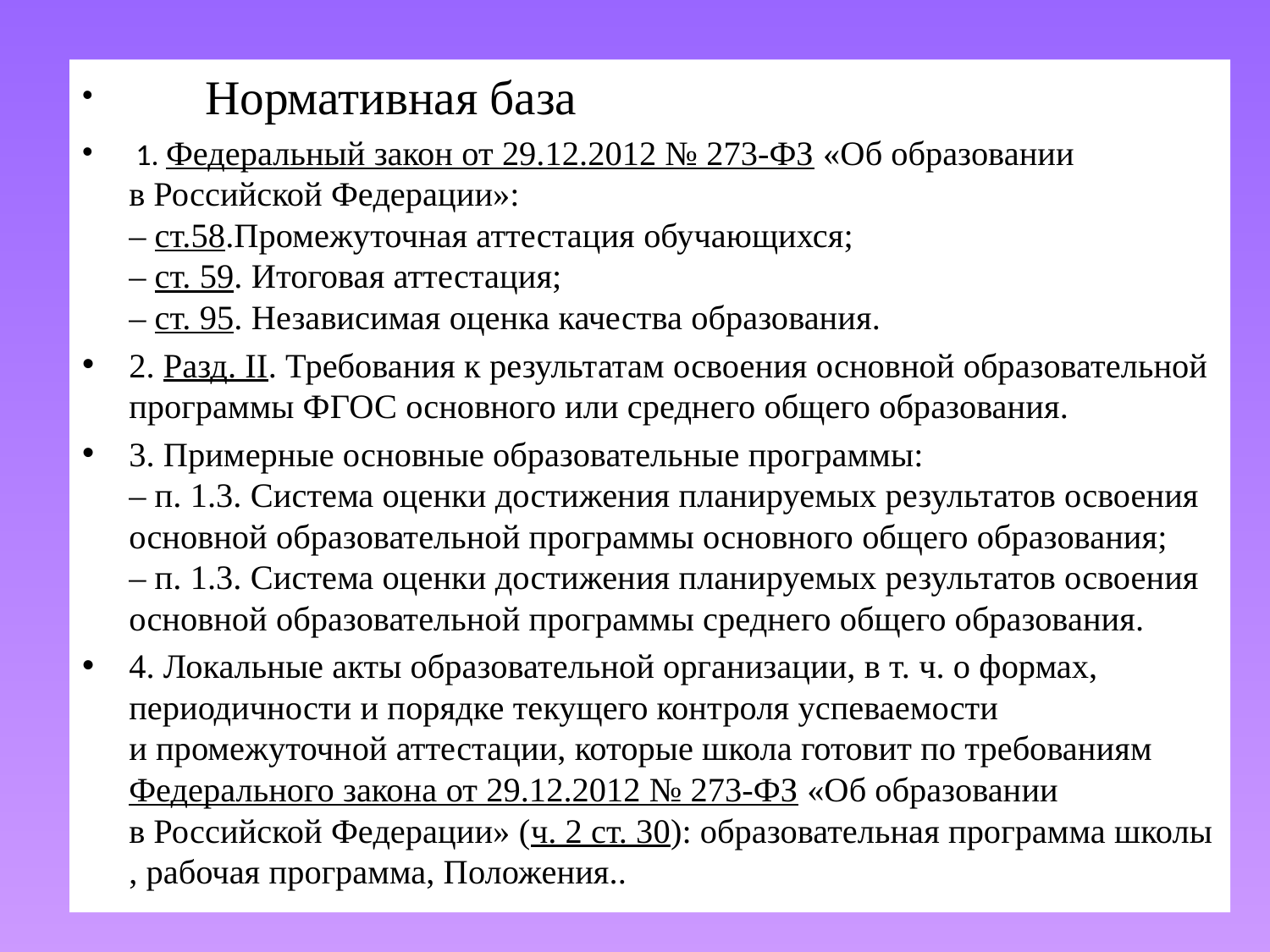

Нормативная база
 1. Федеральный закон от 29.12.2012 № 273-ФЗ «Об образовании в Российской Федерации»:
– ст.58.Промежуточная аттестация обучающихся;
– ст. 59. Итоговая аттестация;
– ст. 95. Независимая оценка качества образования.
2. Разд. II. Требования к результатам освоения основной образовательной программы ФГОС основного или среднего общего образования.
3. Примерные основные образовательные программы:
– п. 1.3. Система оценки достижения планируемых результатов освоения основной образовательной программы основного общего образования;
– п. 1.3. Система оценки достижения планируемых результатов освоения основной образовательной программы среднего общего образования.
4. Локальные акты образовательной организации, в т. ч. о формах, периодичности и порядке текущего контроля успеваемости и промежуточной аттестации, которые школа готовит по требованиям Федерального закона от 29.12.2012 № 273-ФЗ «Об образовании в Российской Федерации» (ч. 2 ст. 30): образовательная программа школы , рабочая программа, Положения..